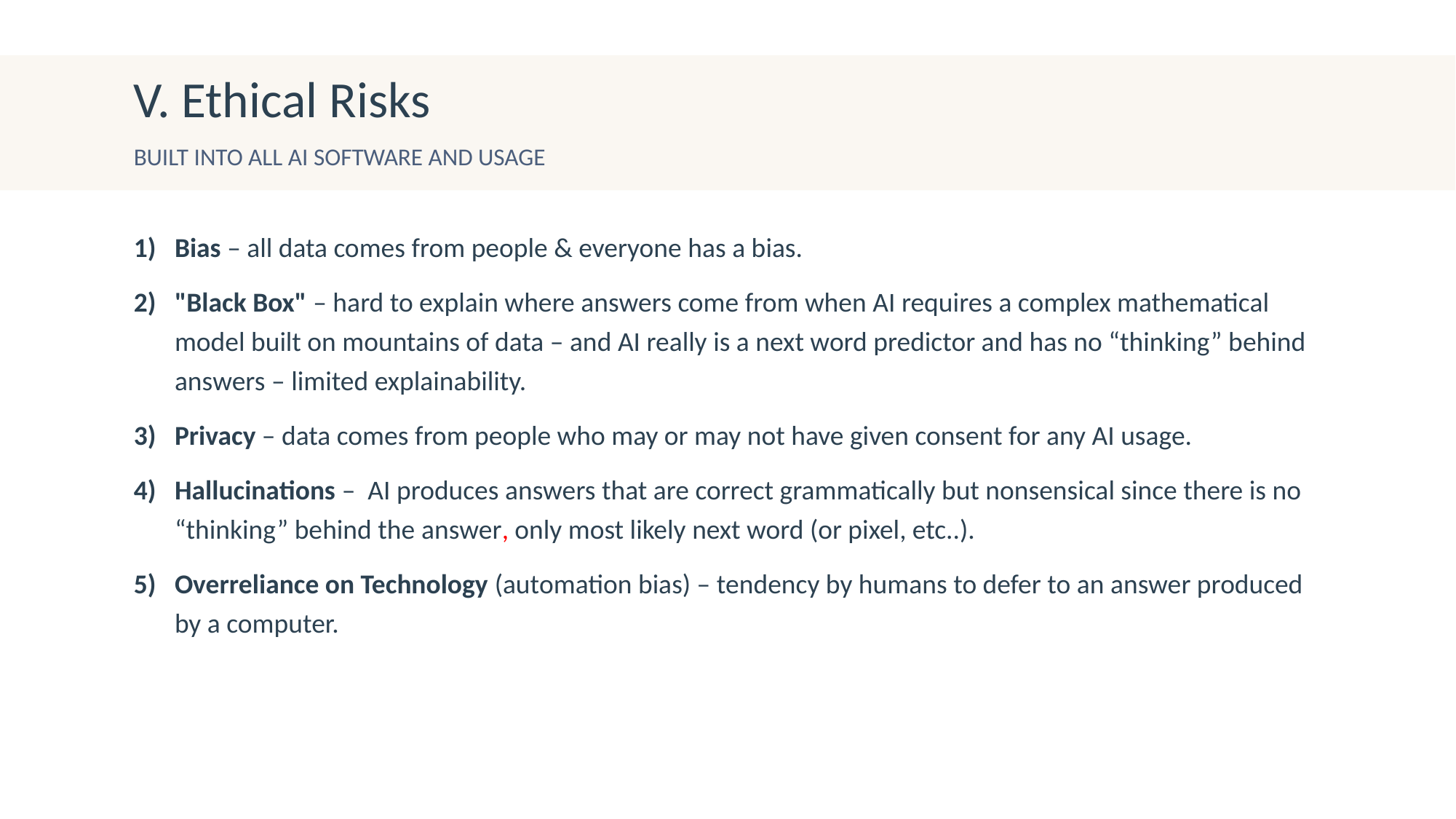

# V. Ethical Risks
Built into ALL AI Software and usage
Bias – all data comes from people & everyone has a bias.
"Black Box" – hard to explain where answers come from when AI requires a complex mathematical model built on mountains of data – and AI really is a next word predictor and has no “thinking” behind answers – limited explainability.
Privacy – data comes from people who may or may not have given consent for any AI usage.
Hallucinations –  AI produces answers that are correct grammatically but nonsensical since there is no “thinking” behind the answer, only most likely next word (or pixel, etc..).
Overreliance on Technology (automation bias) – tendency by humans to defer to an answer produced by a computer.